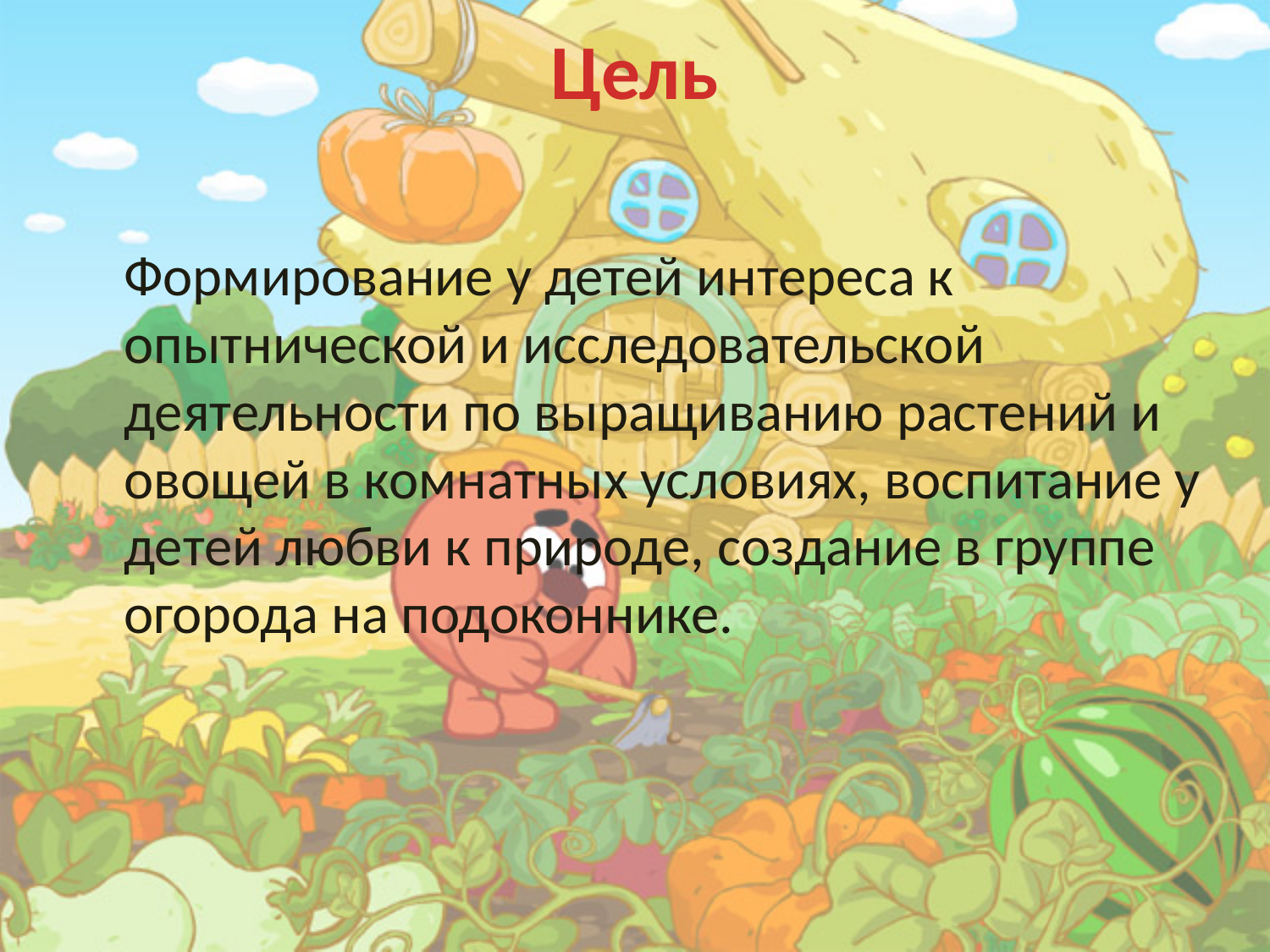

# Цель
	Формирование у детей интереса к опытнической и исследовательской деятельности по выращиванию растений и овощей в комнатных условиях, воспитание у детей любви к природе, создание в группе огорода на подоконнике.